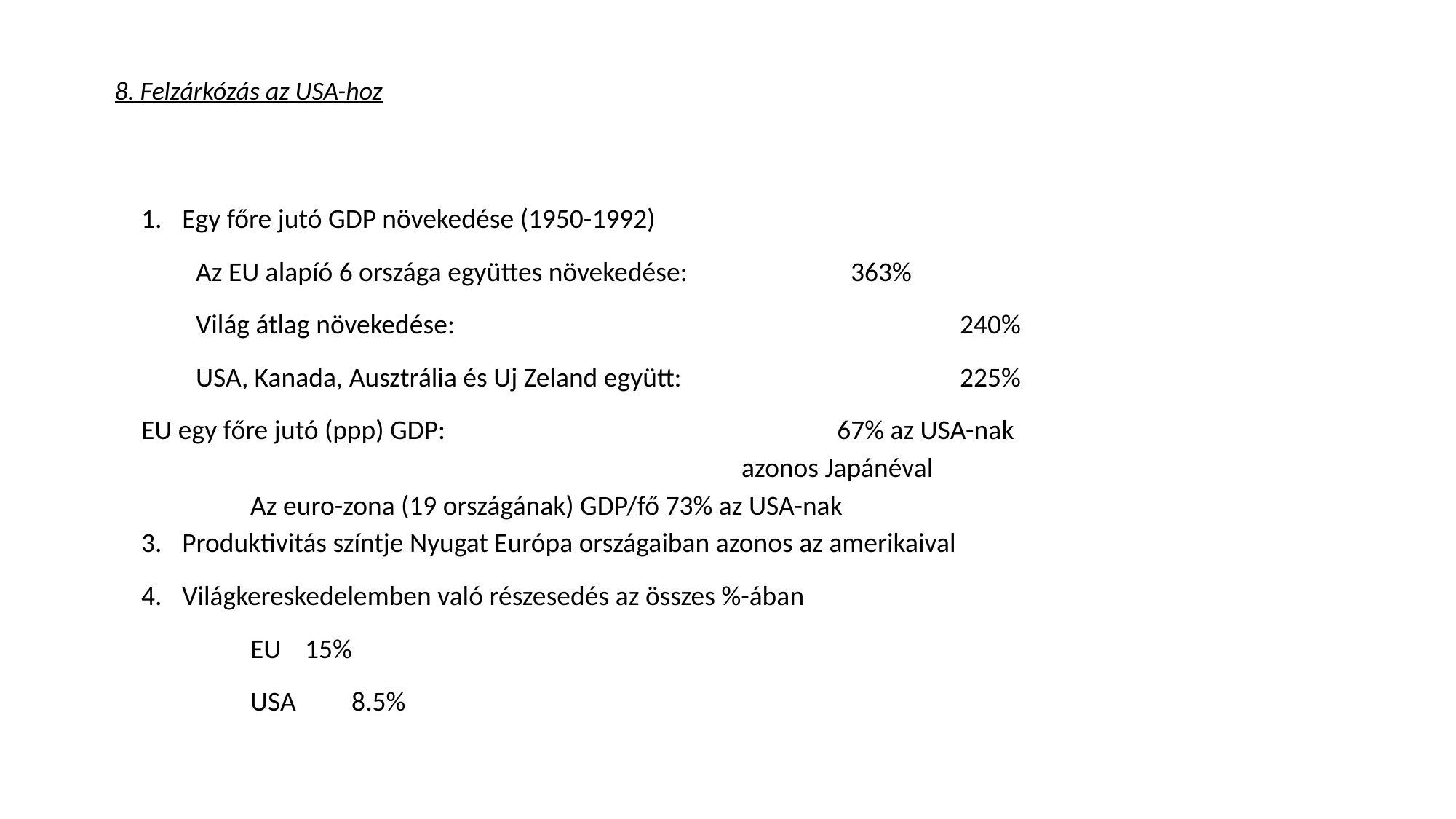

# 8. Felzárkózás az USA-hoz
Egy főre jutó GDP növekedése (1950-1992)
Az EU alapíó 6 országa együttes növekedése: 		363%
Világ átlag növekedése: 			    		240%
USA, Kanada, Ausztrália és Uj Zeland együtt:			225%
EU egy főre jutó (ppp) GDP: 				67% az USA-nak
						azonos Japánéval
	Az euro-zona (19 országának) GDP/fő 73% az USA-nak
Produktivitás színtje Nyugat Európa országaiban azonos az amerikaival
Világkereskedelemben való részesedés az összes %-ában
EU  	15%
USA         8.5%